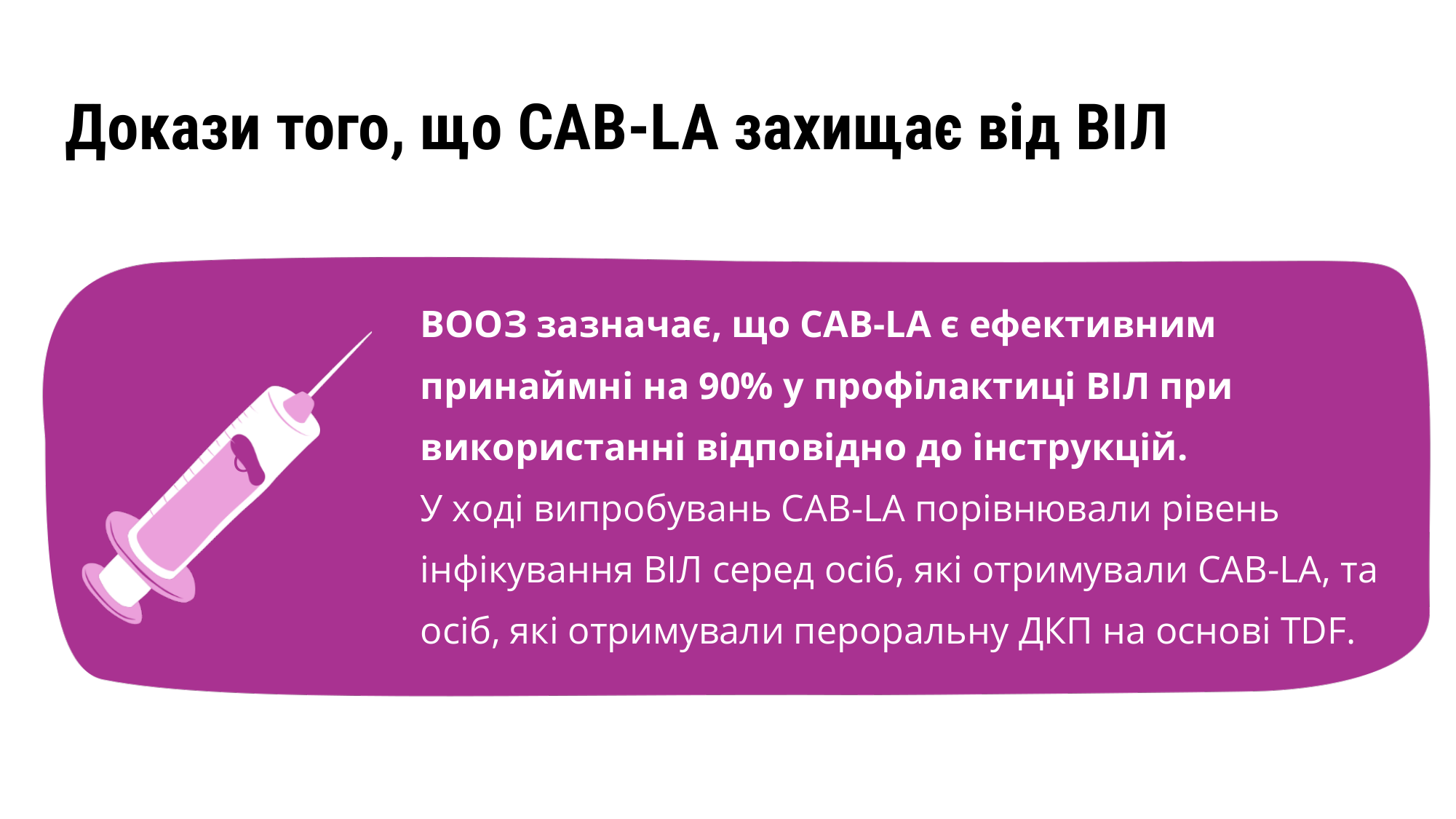

Докази того, що CAB-LA захищає від ВІЛ

ВООЗ зазначає, що CAB-LA є ефективним принаймні на 90% у профілактиці ВІЛ при використанні відповідно до інструкцій.
У ході випробувань CAB-LA порівнювали рівень інфікування ВІЛ серед осіб, які отримували CAB-LA, та осіб, які отримували пероральну ДКП на основі TDF.

C